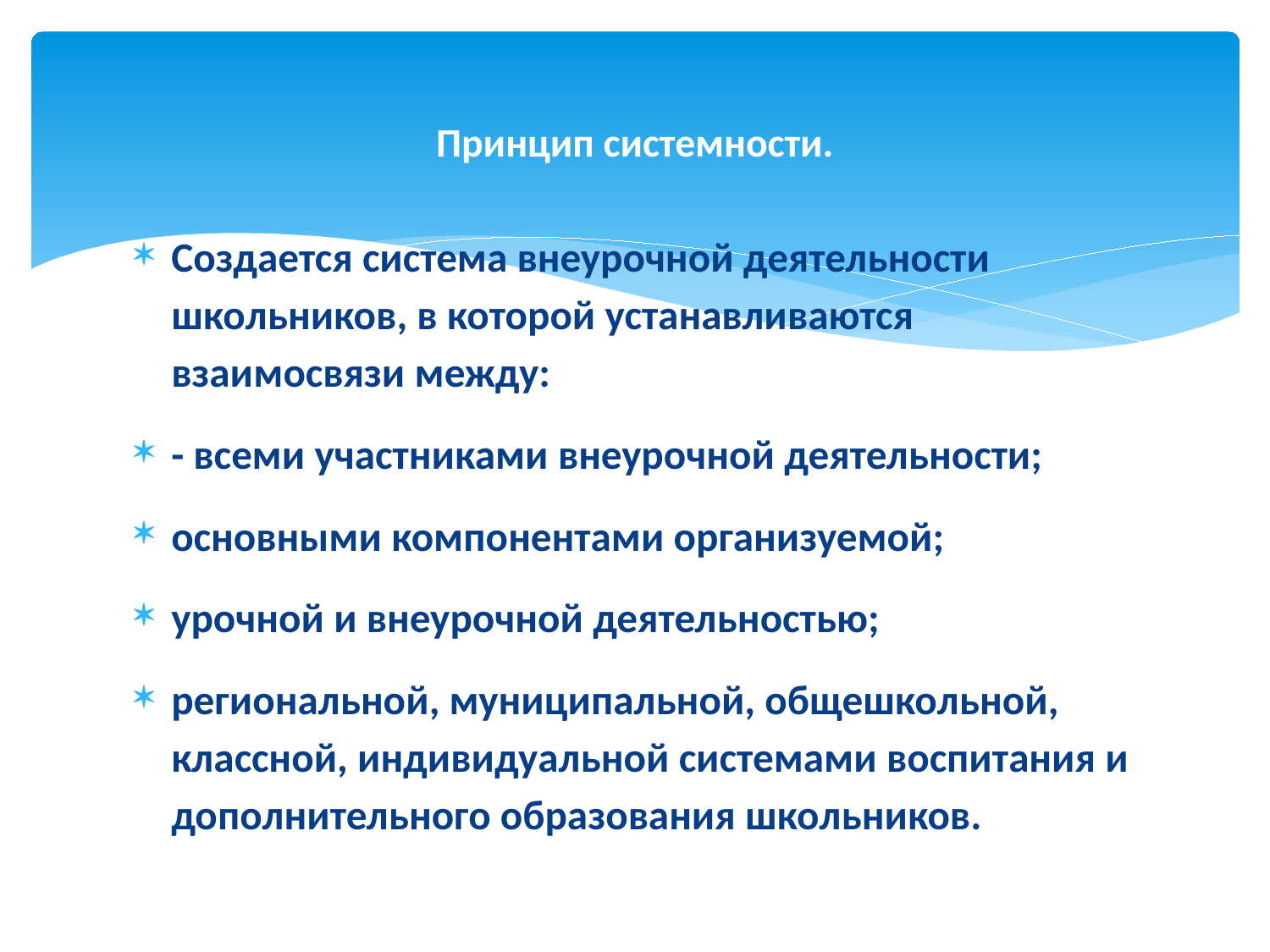

# Принцип системности.
Создается система внеурочной деятельности школьников, в которой устанавливаются взаимосвязи между:
- всеми участниками внеурочной деятельности;
основными компонентами организуемой;
урочной и внеурочной деятельностью;
региональной, муниципальной, общешкольной, классной, индивидуальной системами воспитания и дополнительного образования школьников.